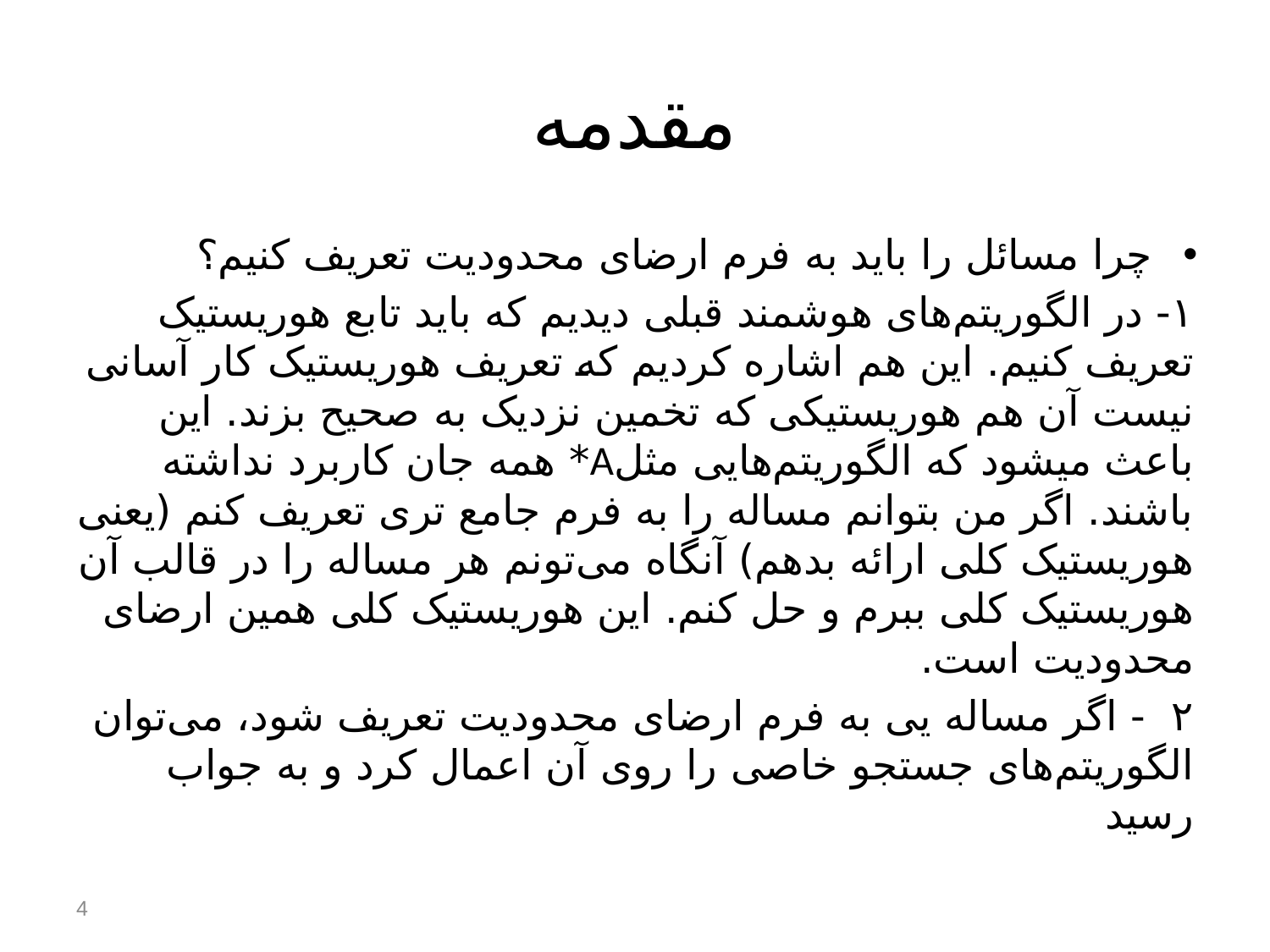

# مقدمه
چرا مسائل را باید به فرم ارضای محدودیت تعریف کنیم؟
۱- در الگوریتم‌های هوشمند قبلی‌ دیدیم که باید تابع هوریستیک تعریف کنیم. این هم اشاره کردیم که تعریف هوریستیک کار آسانی نیست آن هم هوریستیکی که تخمین نزدیک به صحیح بزند. این باعث میشود که الگوریتم‌هایی‌ مثلA* همه جان کاربرد نداشته باشند. اگر من بتوانم مساله را به فرم جامع تری تعریف کنم (یعنی‌ هوریستیک کلی‌ ارائه بدهم) آنگاه می‌تونم هر مساله را در قالب آن هوریستیک کلی‌ ببرم و حل کنم. این هوریستیک کلی‌ همین ارضای محدودیت است.
۲  - اگر مساله یی‌‌‌ به فرم ارضای محدودیت تعریف شود، می‌توان الگوریتم‌های جستجو خاصی‌ را روی آن اعمال کرد و به جواب رسید

4